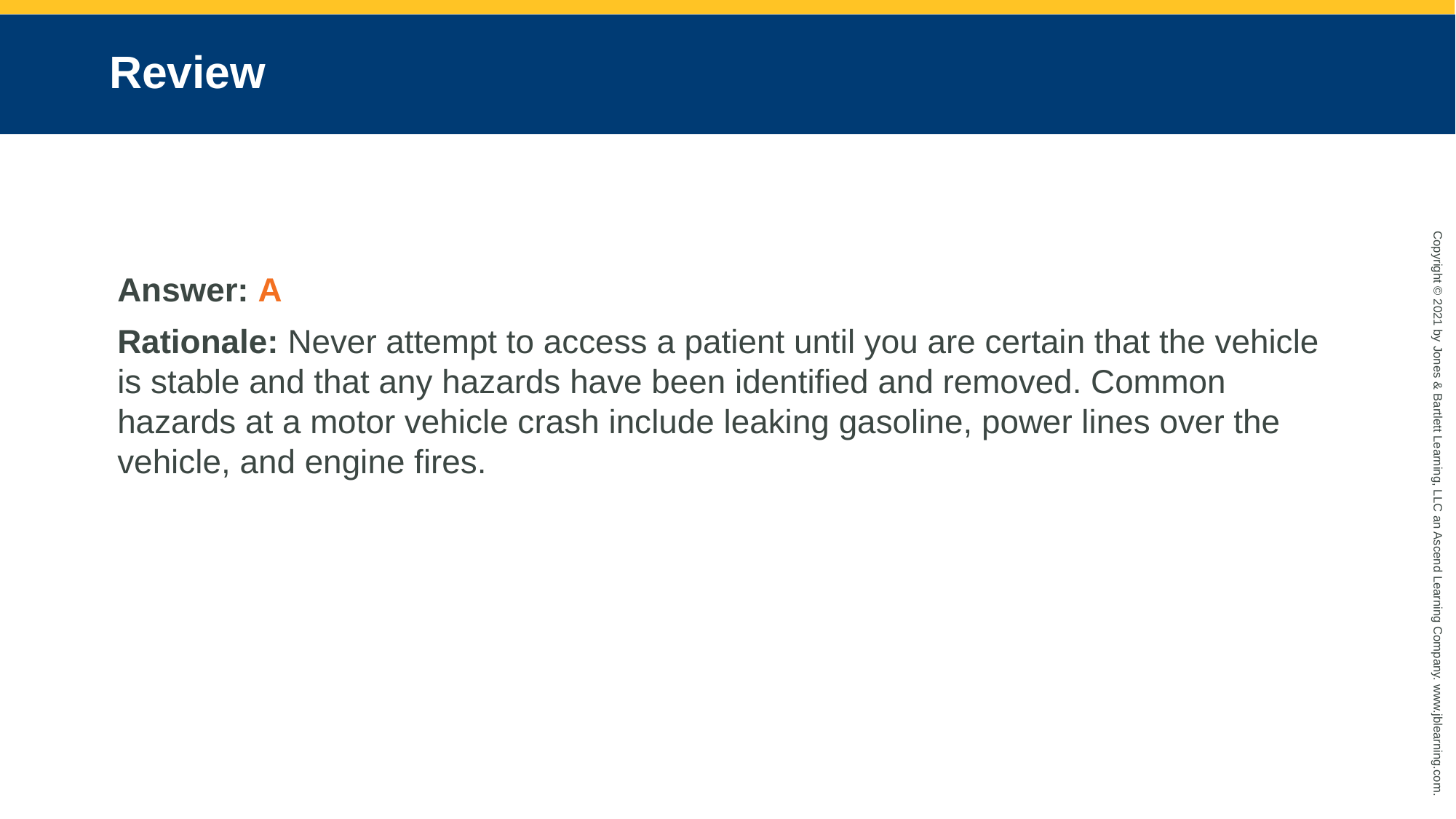

# Review
Answer: A
Rationale: Never attempt to access a patient until you are certain that the vehicle is stable and that any hazards have been identified and removed. Common hazards at a motor vehicle crash include leaking gasoline, power lines over the vehicle, and engine fires.